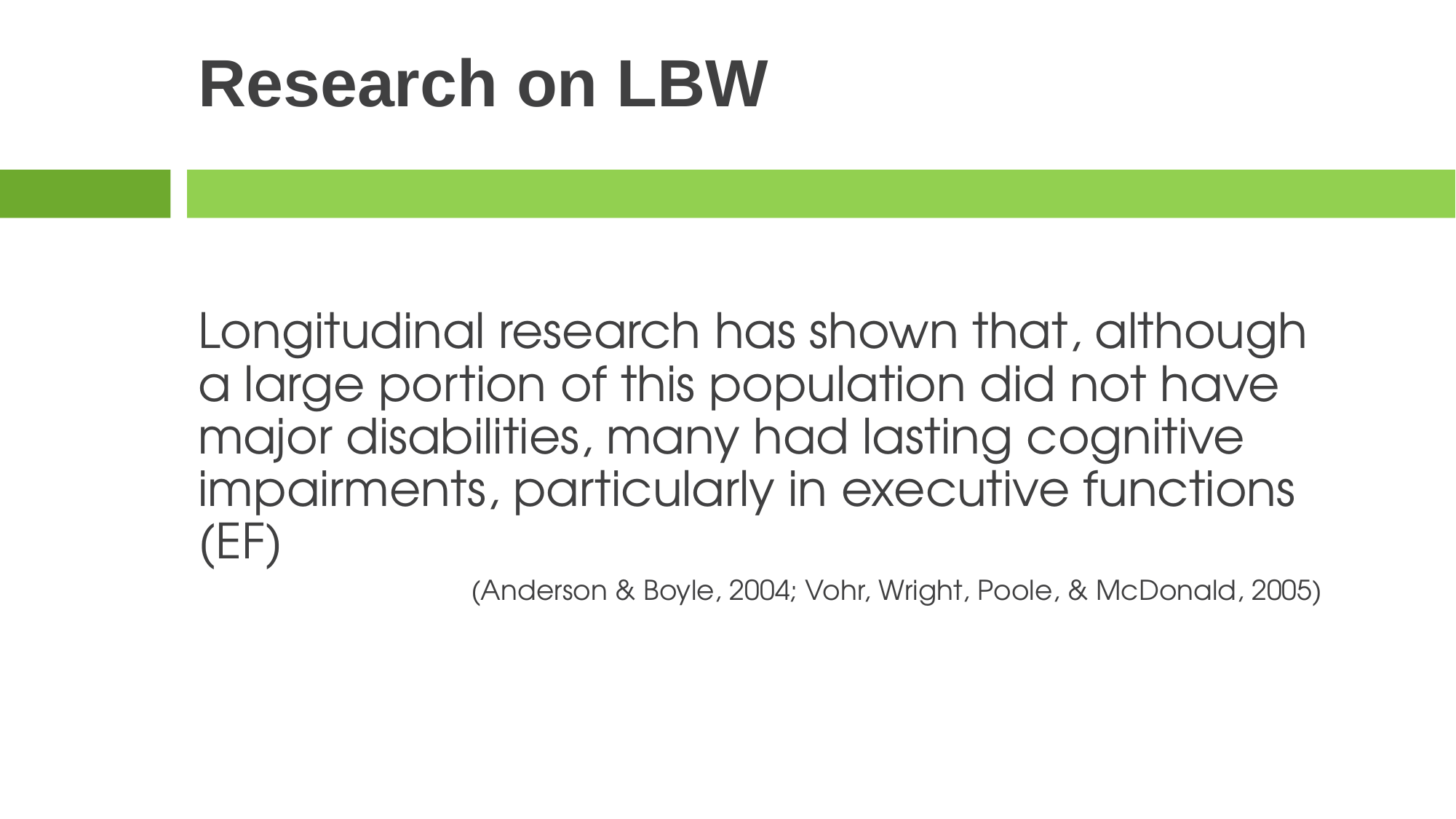

# Research on LBW

Longitudinal research has shown that, although a large portion of this population did not have major disabilities, many had lasting cognitive impairments, particularly in executive functions (EF)
(Anderson & Boyle, 2004; Vohr, Wright, Poole, & McDonald, 2005)